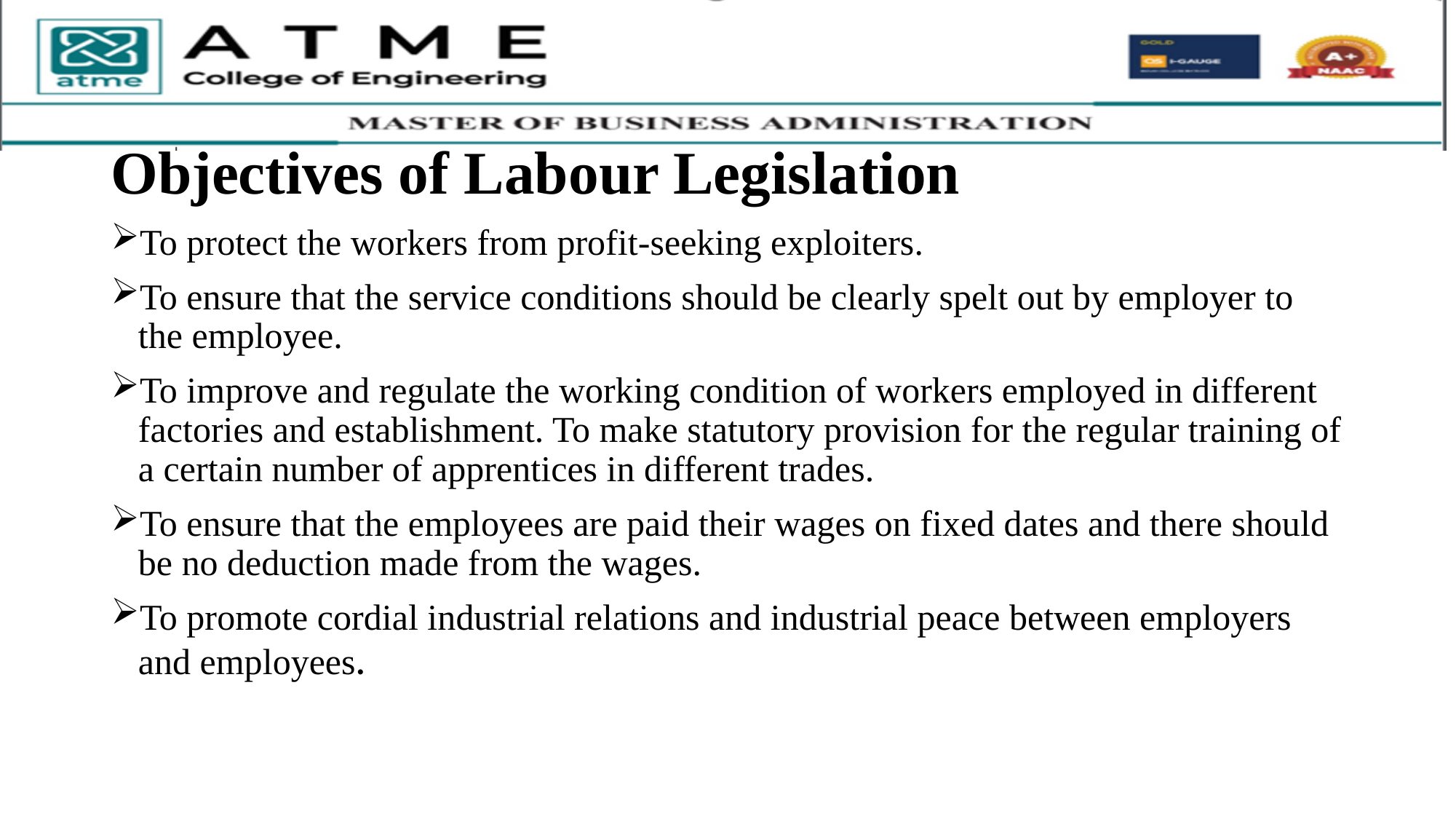

# Objectives of Labour Legislation
To protect the workers from profit-seeking exploiters.
To ensure that the service conditions should be clearly spelt out by employer to the employee.
To improve and regulate the working condition of workers employed in different factories and establishment. To make statutory provision for the regular training of a certain number of apprentices in different trades.
To ensure that the employees are paid their wages on fixed dates and there should be no deduction made from the wages.
To promote cordial industrial relations and industrial peace between employers and employees.